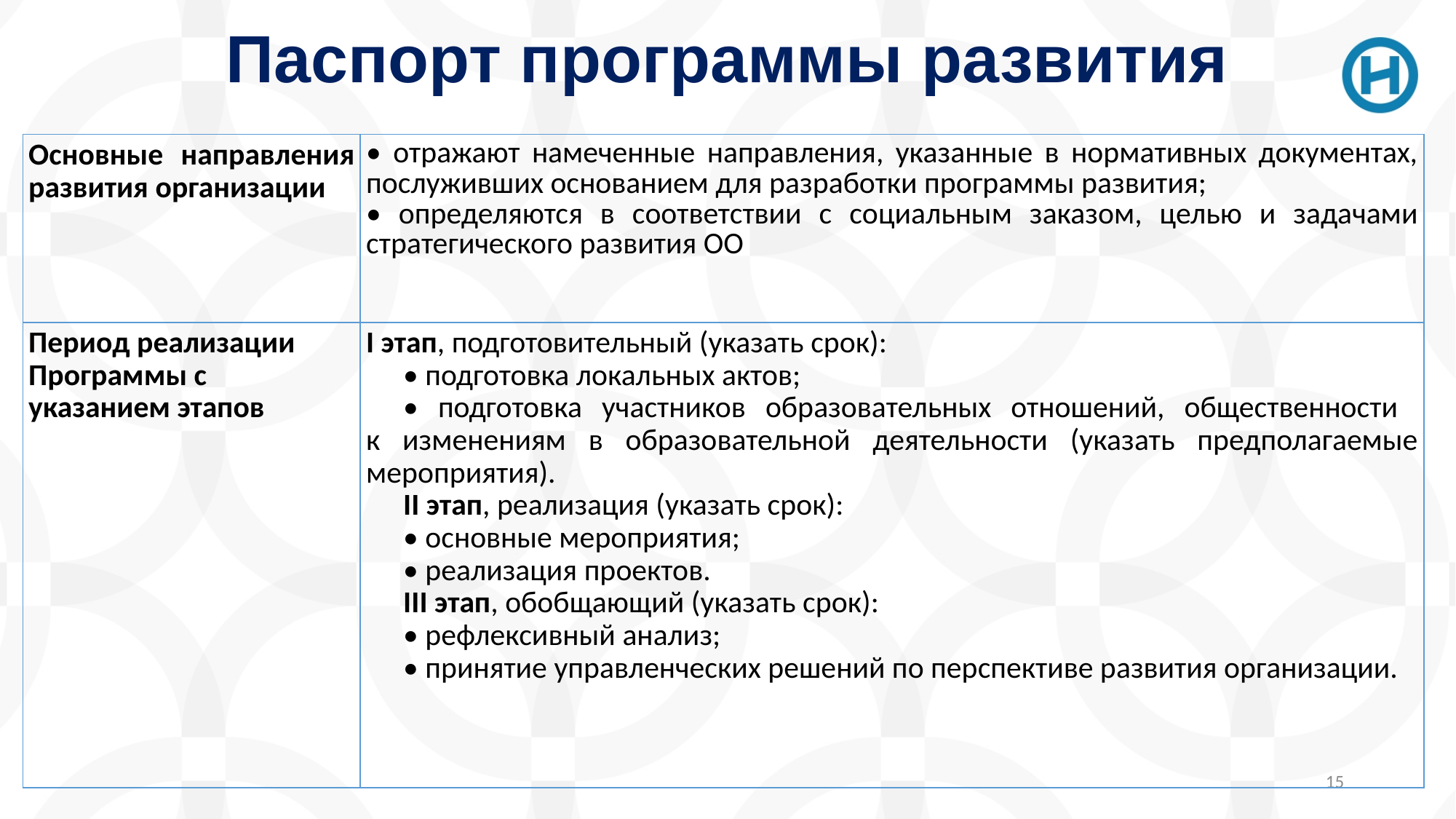

# Паспорт программы развития

| Основные направления развития организации | • отражают намеченные направления, указанные в нормативных документах, послуживших основанием для разработки программы развития; • определяются в соответствии с социальным заказом, целью и задачами стратегического развития ОО |
| --- | --- |
| Период реализации Программы с указанием этапов | I этап, подготовительный (указать срок): • подготовка локальных актов; • подготовка участников образовательных отношений, общественности к изменениям в образовательной деятельности (указать предполагаемые мероприятия). II этап, реализация (указать срок): • основные мероприятия; • реализация проектов. III этап, обобщающий (указать срок): • рефлексивный анализ; • принятие управленческих решений по перспективе развития организации. |
15